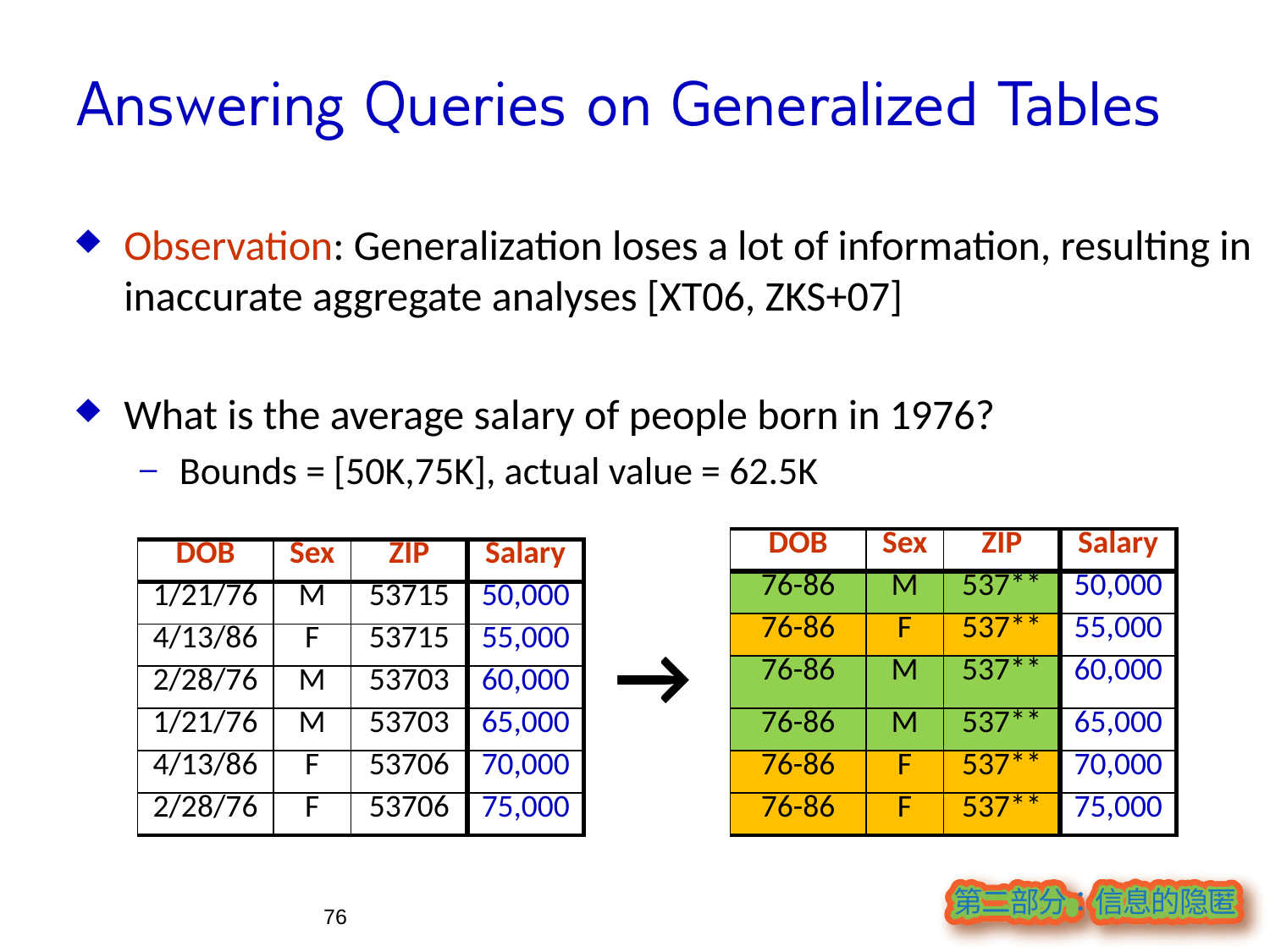

Answering Queries on Generalized Tables
Observation: Generalization loses a lot of information, resulting in inaccurate aggregate analyses [XT06, ZKS+07]

What is the average salary of people born in 1976?
Bounds = [50K,75K], actual value = 62.5K
| DOB | Sex | ZIP | Salary |
| --- | --- | --- | --- |
| 76-86 | M | 537\*\* | 50,000 |
| 76-86 | F | 537\*\* | 55,000 |
| 76-86 | M | 537\*\* | 60,000 |
| 76-86 | M | 537\*\* | 65,000 |
| 76-86 | F | 537\*\* | 70,000 |
| 76-86 | F | 537\*\* | 75,000 |
| DOB | Sex | ZIP | Salary |
| --- | --- | --- | --- |
| 1/21/76 | M | 53715 | 50,000 |
| 4/13/86 | F | 53715 | 55,000 |
| 2/28/76 | M | 53703 | 60,000 |
| 1/21/76 | M | 53703 | 65,000 |
| 4/13/86 | F | 53706 | 70,000 |
| 2/28/76 | F | 53706 | 75,000 |
→
76